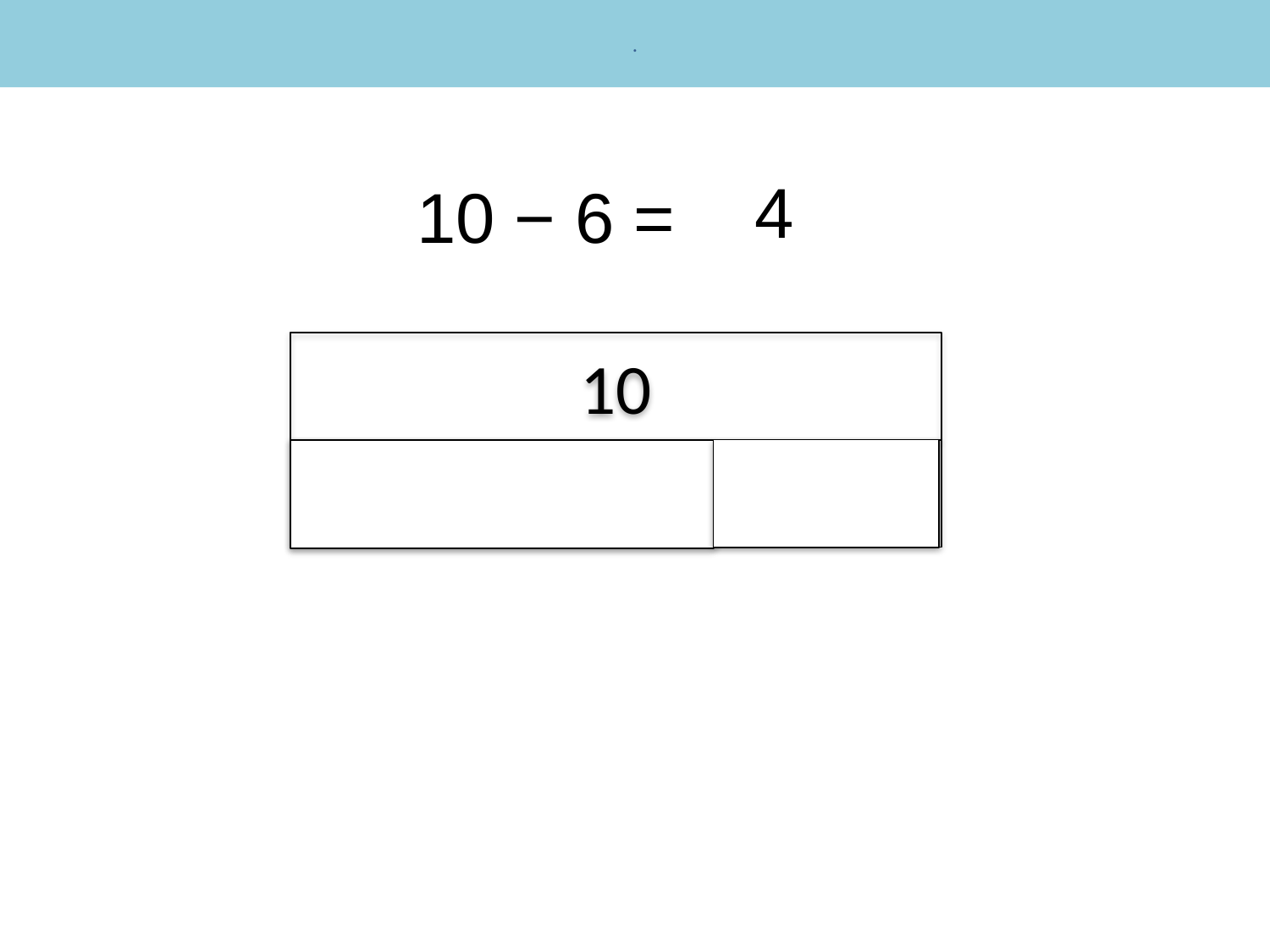

.
4
10 − 6 =
10
6

4